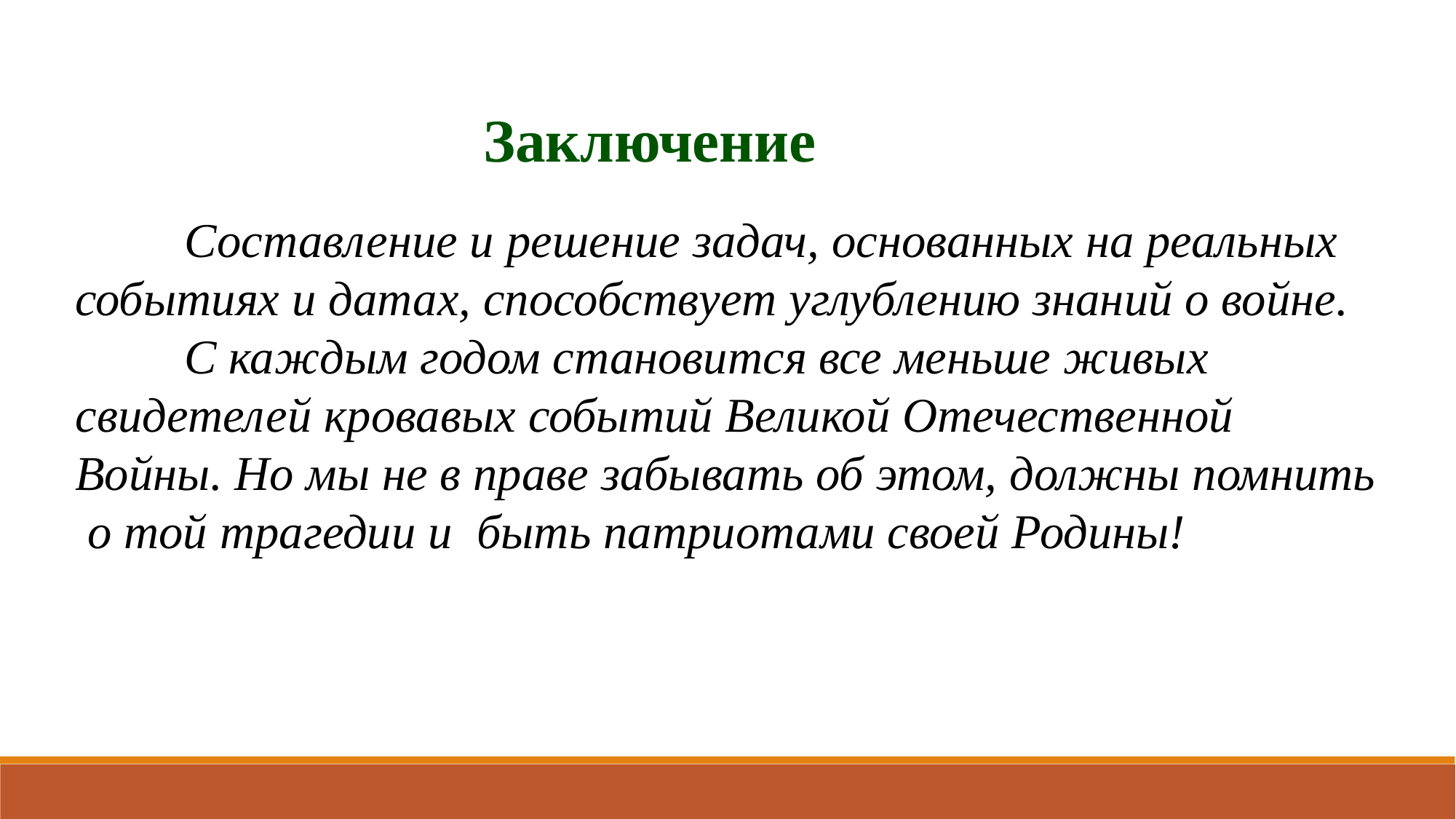

Заключение
	Составление и решение задач, основанных на реальных событиях и датах, способствует углублению знаний о войне.
	С каждым годом становится все меньше живых свидетелей кровавых событий Великой Отечественной Войны. Но мы не в праве забывать об этом, должны помнить  о той трагедии и  быть патриотами своей Родины!